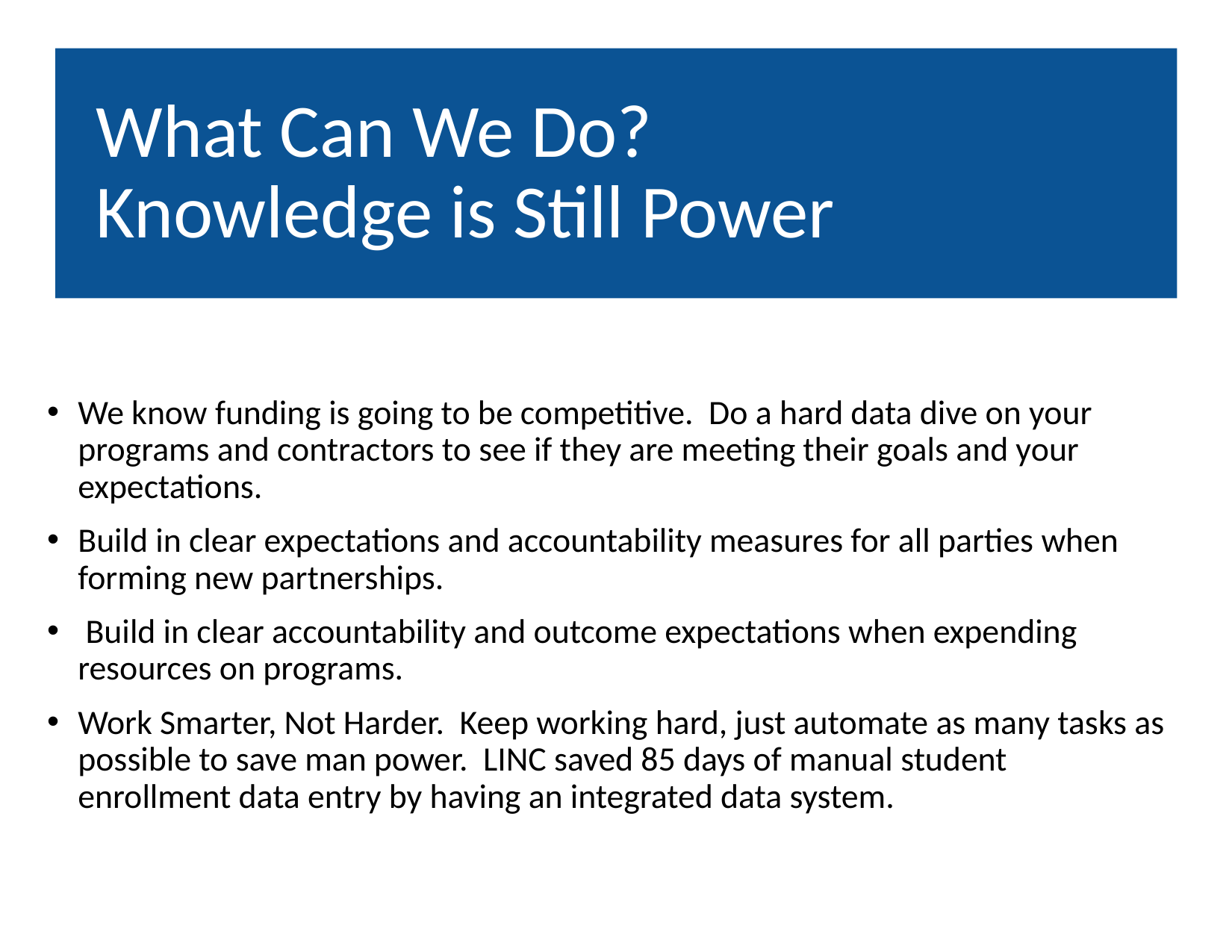

# What Can We Do? Knowledge is Still Power
We know funding is going to be competitive.  Do a hard data dive on your programs and contractors to see if they are meeting their goals and your expectations.
Build in clear expectations and accountability measures for all parties when forming new partnerships.
 Build in clear accountability and outcome expectations when expending resources on programs.
Work Smarter, Not Harder.  Keep working hard, just automate as many tasks as possible to save man power.  LINC saved 85 days of manual student enrollment data entry by having an integrated data system.